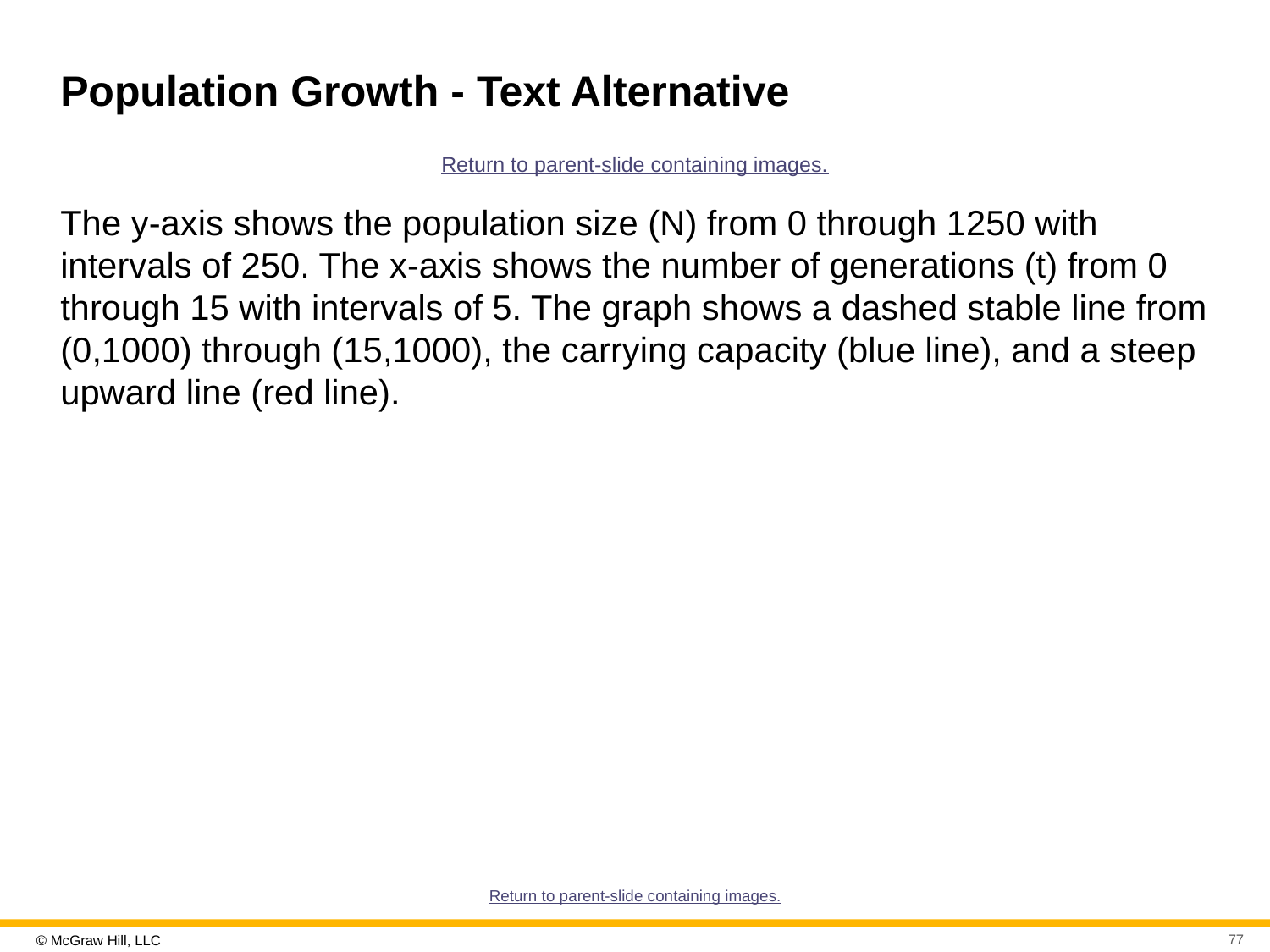

# Population Growth - Text Alternative
Return to parent-slide containing images.
The y-axis shows the population size (N) from 0 through 1250 with intervals of 250. The x-axis shows the number of generations (t) from 0 through 15 with intervals of 5. The graph shows a dashed stable line from (0,1000) through (15,1000), the carrying capacity (blue line), and a steep upward line (red line).
Return to parent-slide containing images.
77